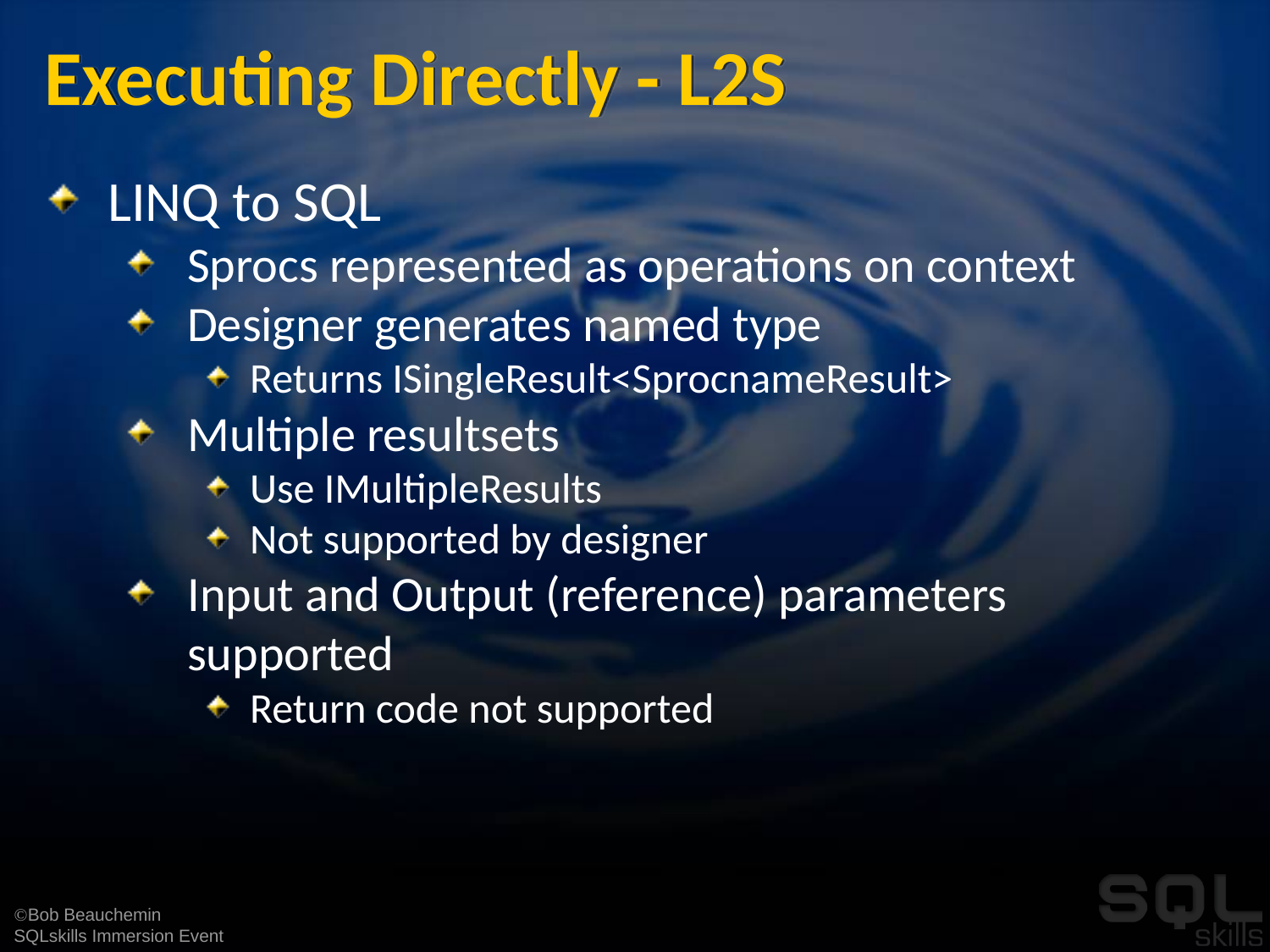

# Executing Directly - L2S
LINQ to SQL
Sprocs represented as operations on context
Designer generates named type
Returns ISingleResult<SprocnameResult>
Multiple resultsets
Use IMultipleResults
Not supported by designer
Input and Output (reference) parameters supported
Return code not supported